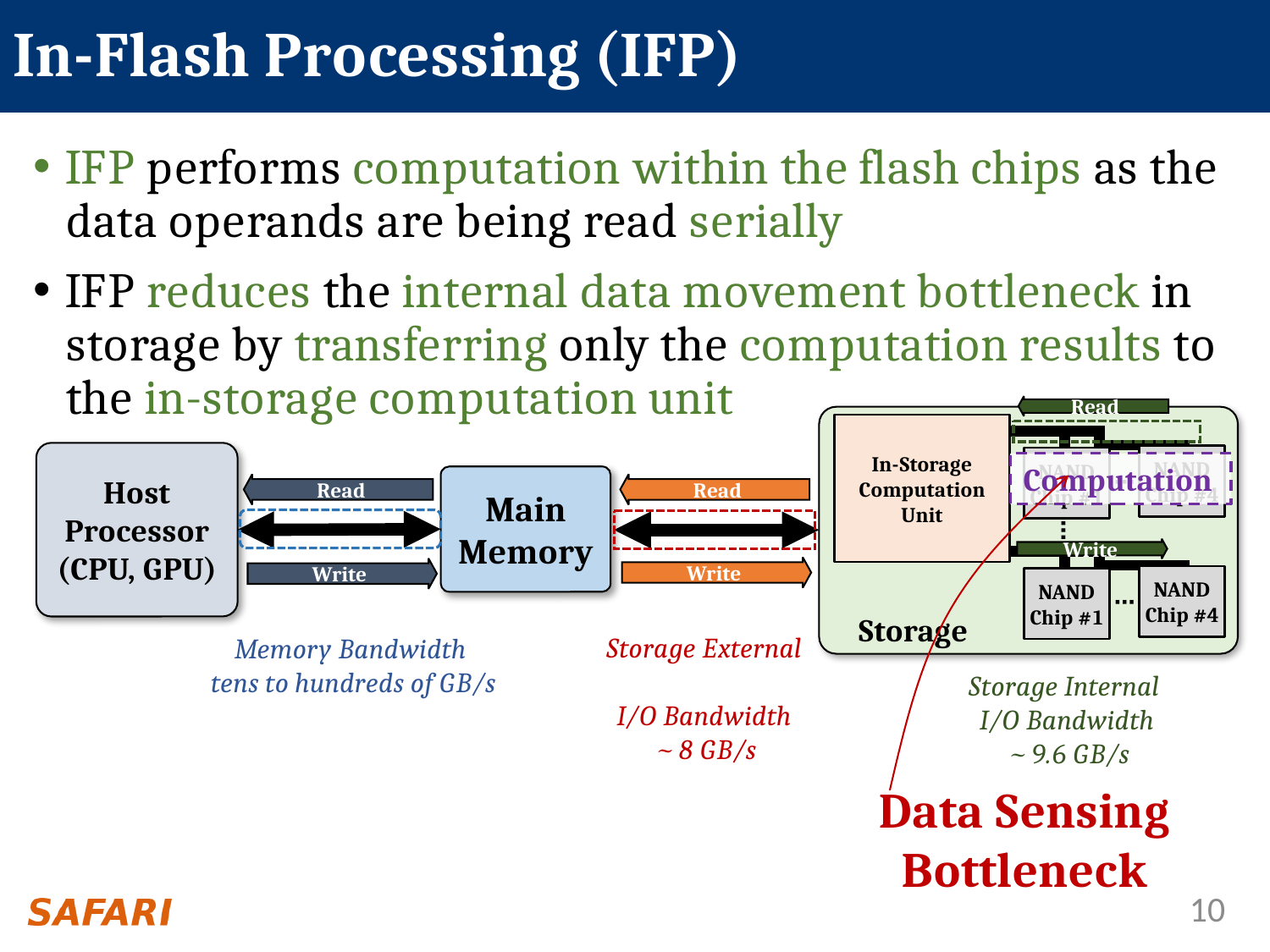

# In-Flash Processing (IFP)
IFP performs computation within the flash chips as the data operands are being read serially
IFP reduces the internal data movement bottleneck in storage by transferring only the computation results to the in-storage computation unit
Read

In-Storage Computation Unit
NAND
Chip #4
NAND
Chip #1
⋯
⋯
NAND
Chip #4
NAND
Chip #1
⋯
Storage

Host Processor
(CPU, GPU)
Computation
Main
Memory
Read
Read

Write
Write
Write
Storage External
I/O Bandwidth
 ~ 8 GB/s
Memory Bandwidth
tens to hundreds of GB/s
Storage Internal
I/O Bandwidth
 ~ 9.6 GB/s
Data Sensing Bottleneck